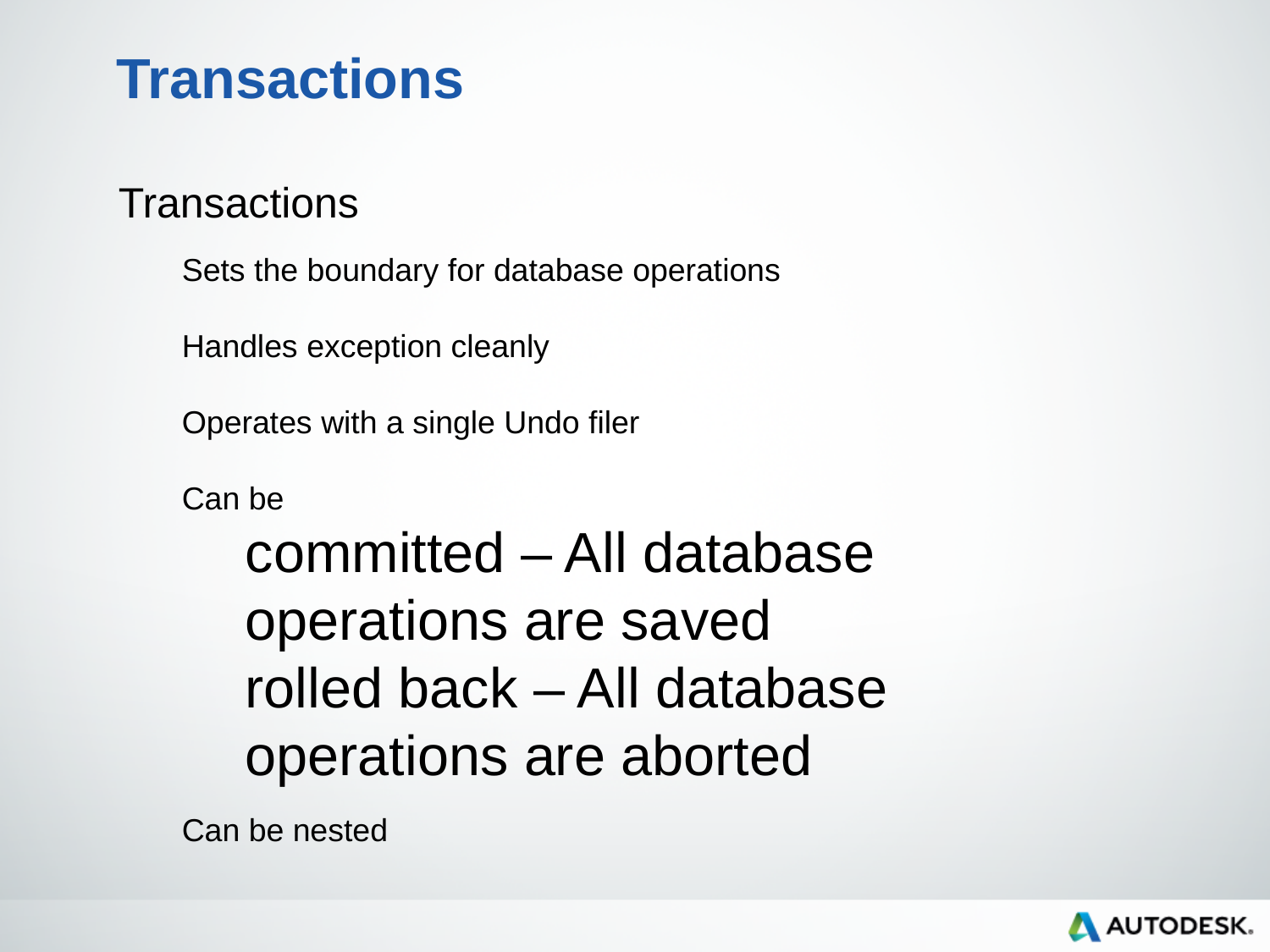

Transactions
Transactions

Sets the boundary for database operations

Handles exception cleanly

Operates with a single Undo filer

Can be
committed – All database operations are saved
rolled back – All database operations are aborted

Can be nested